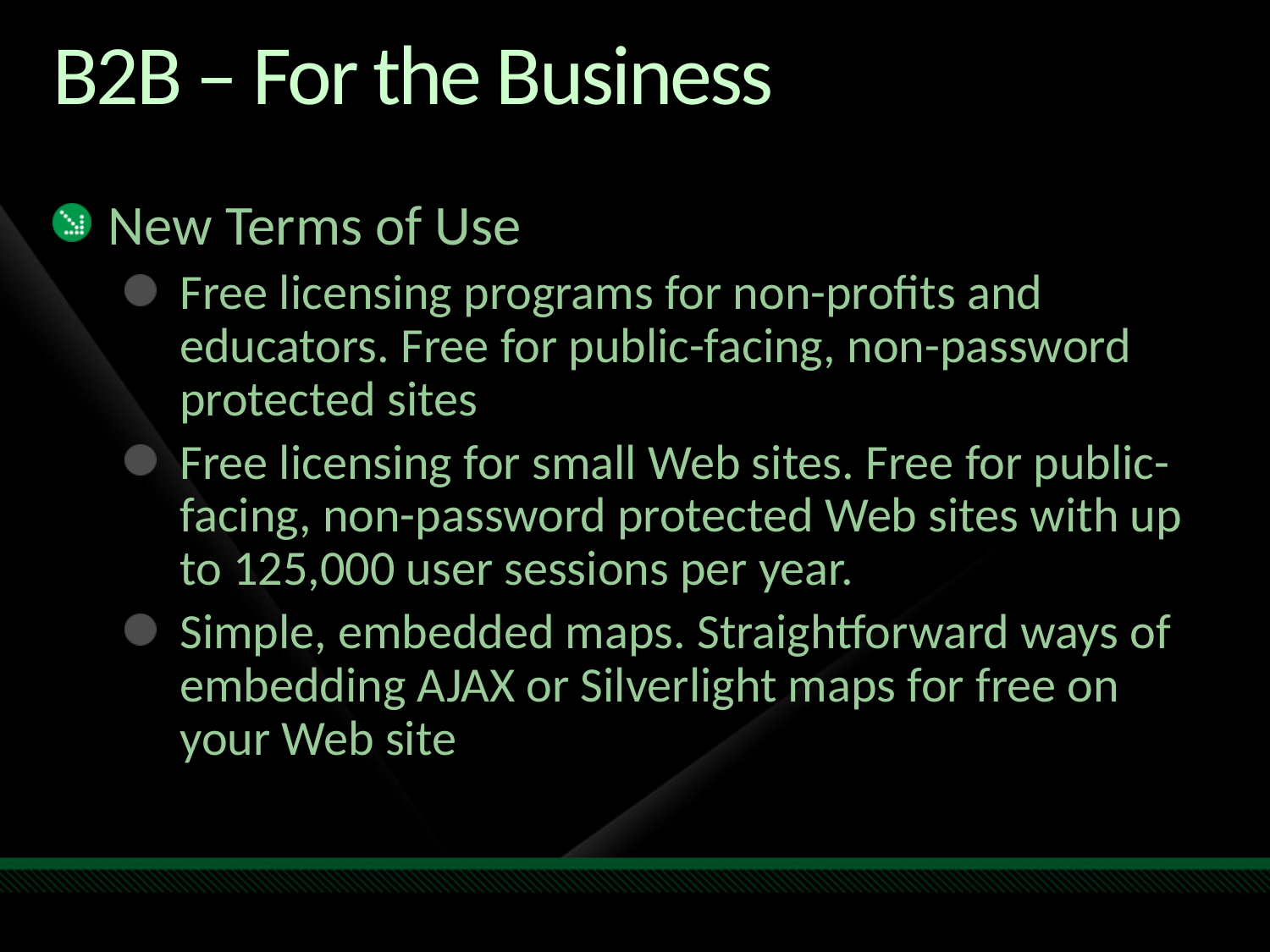

# B2B – For the Business
New Terms of Use
Free licensing programs for non-profits and educators. Free for public-facing, non-password protected sites
Free licensing for small Web sites. Free for public-facing, non-password protected Web sites with up to 125,000 user sessions per year.
Simple, embedded maps. Straightforward ways of embedding AJAX or Silverlight maps for free on your Web site